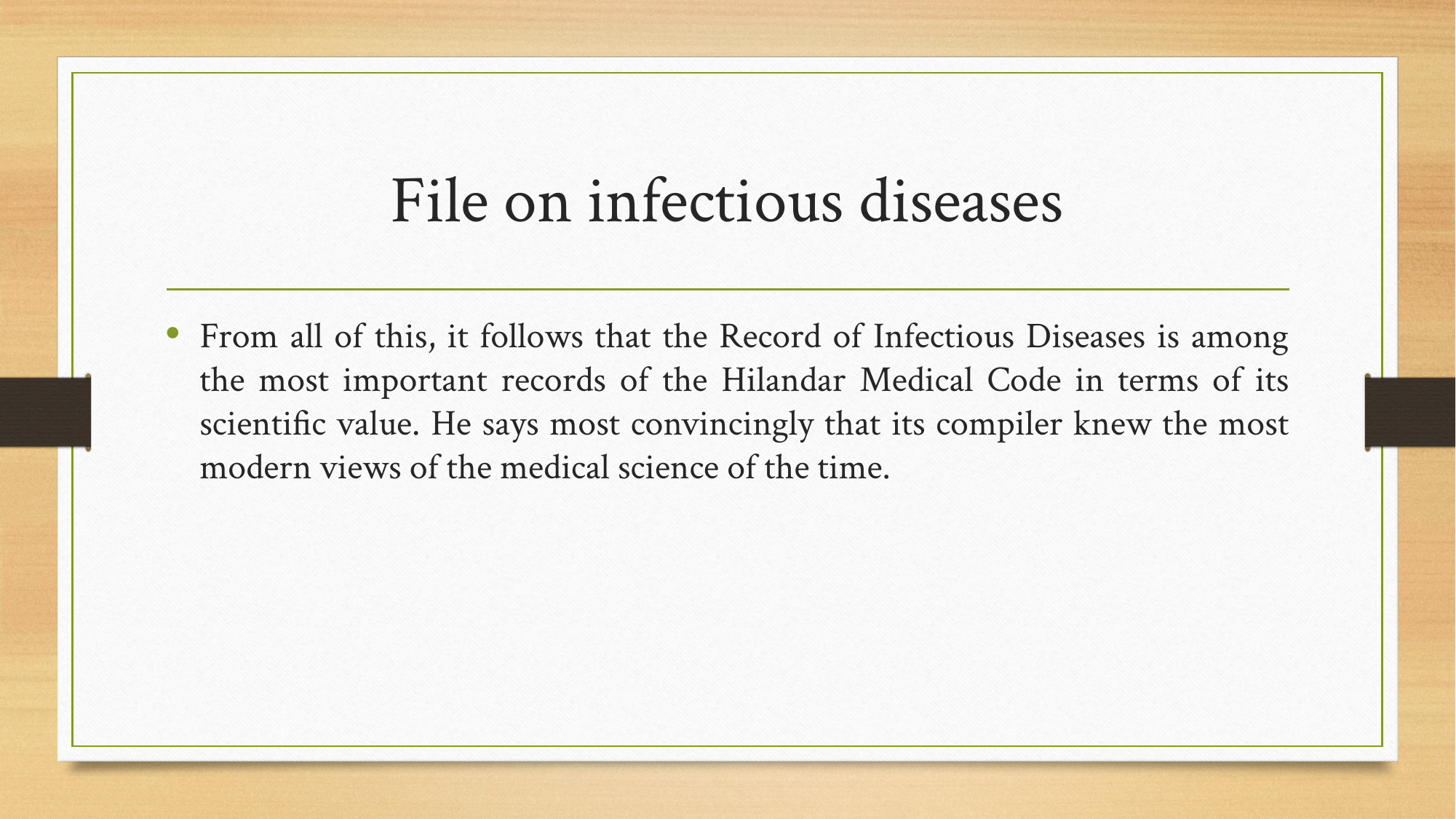

# File on infectious diseases
From all of this, it follows that the Record of Infectious Diseases is among the most important records of the Hilandar Medical Code in terms of its scientific value. He says most convincingly that its compiler knew the most modern views of the medical science of the time.